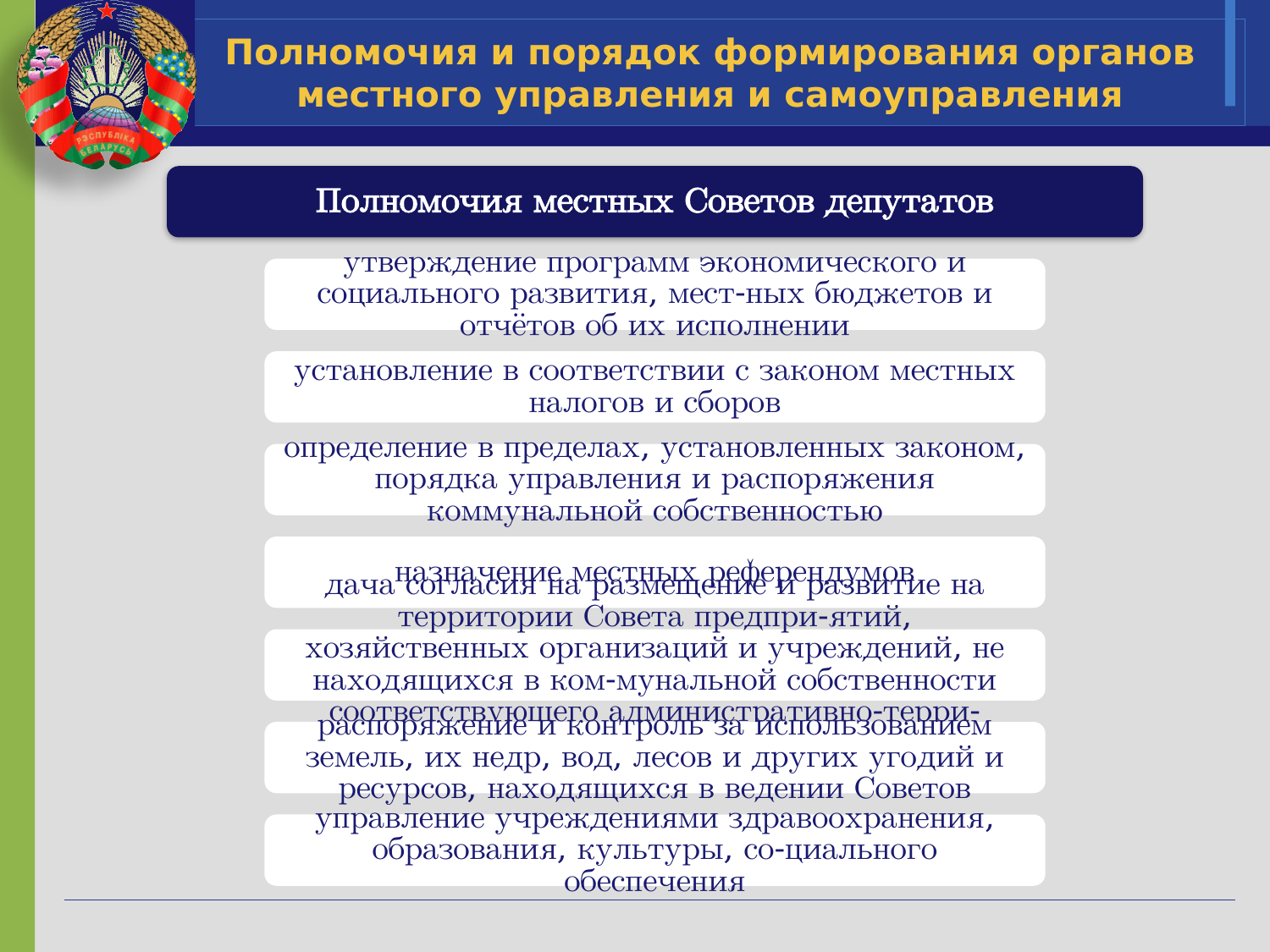

# Полномочия и порядок формирования органов местного управления и самоуправления
Полномочия местных Советов депутатов
утверждение программ экономического и социального развития, мест-ных бюджетов и отчётов об их исполнении
установление в соответствии с законом местных налогов и сборов
управление учреждениями здравоохранения, образования, культуры, со-циального обеспечения
определение в пределах, установленных законом, порядка управления и распоряжения коммунальной собственностью